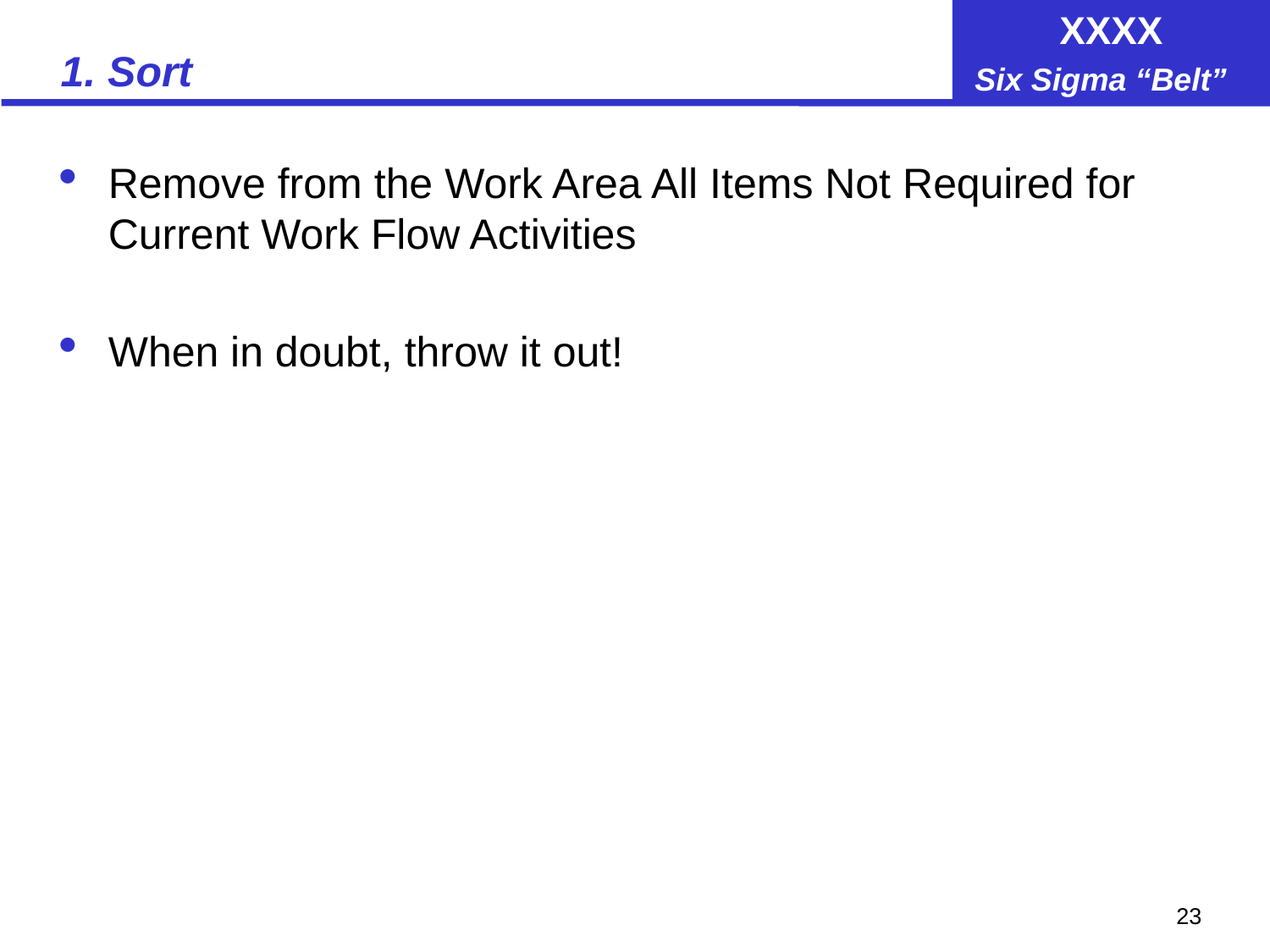

# 1. Sort
Remove from the Work Area All Items Not Required for Current Work Flow Activities

When in doubt, throw it out!